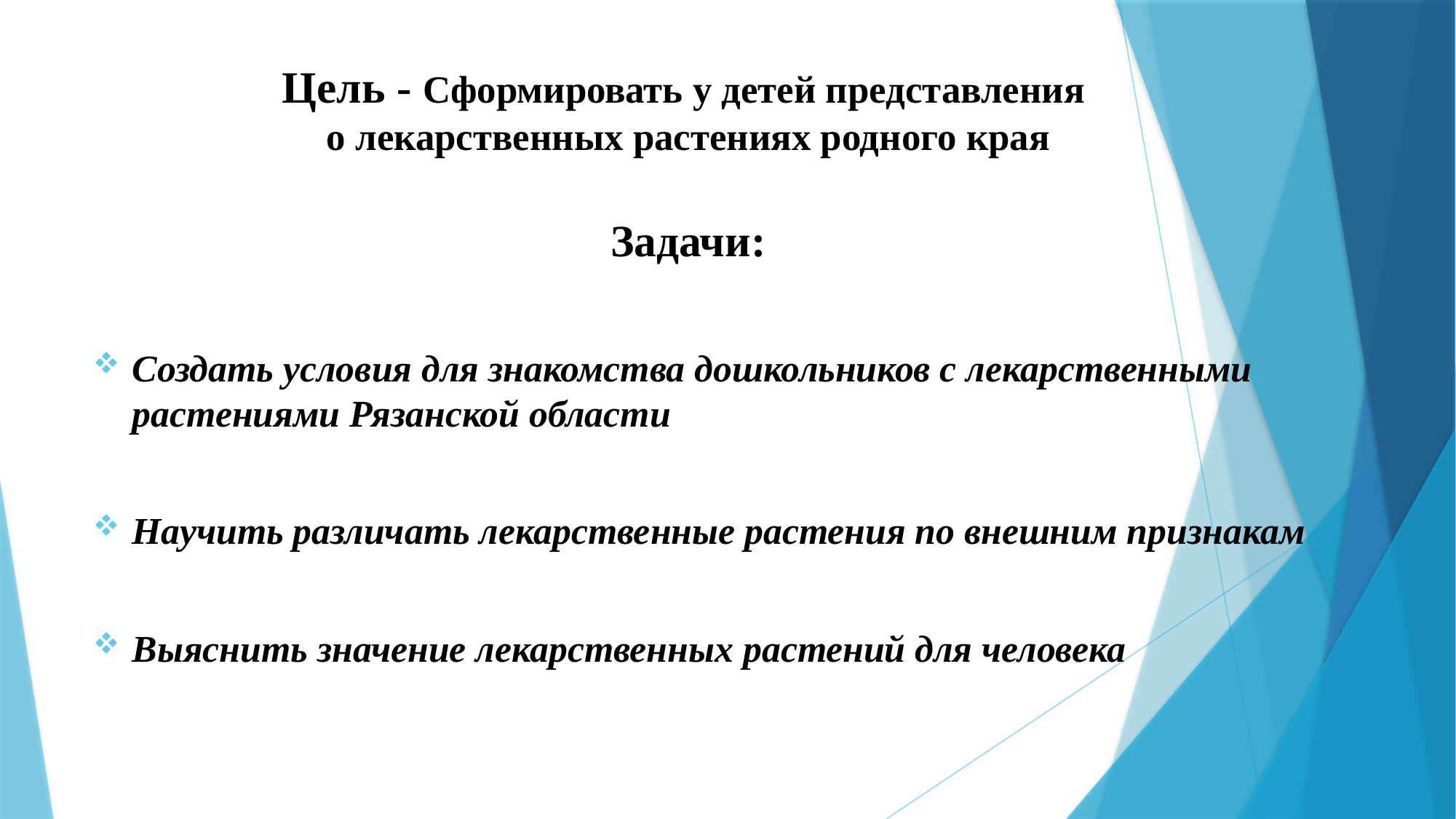

# Цель - Сформировать у детей представления о лекарственных растениях родного края Задачи:
Создать условия для знакомства дошкольников с лекарственными растениями Рязанской области

Научить различать лекарственные растения по внешним признакам

Выяснить значение лекарственных растений для человека